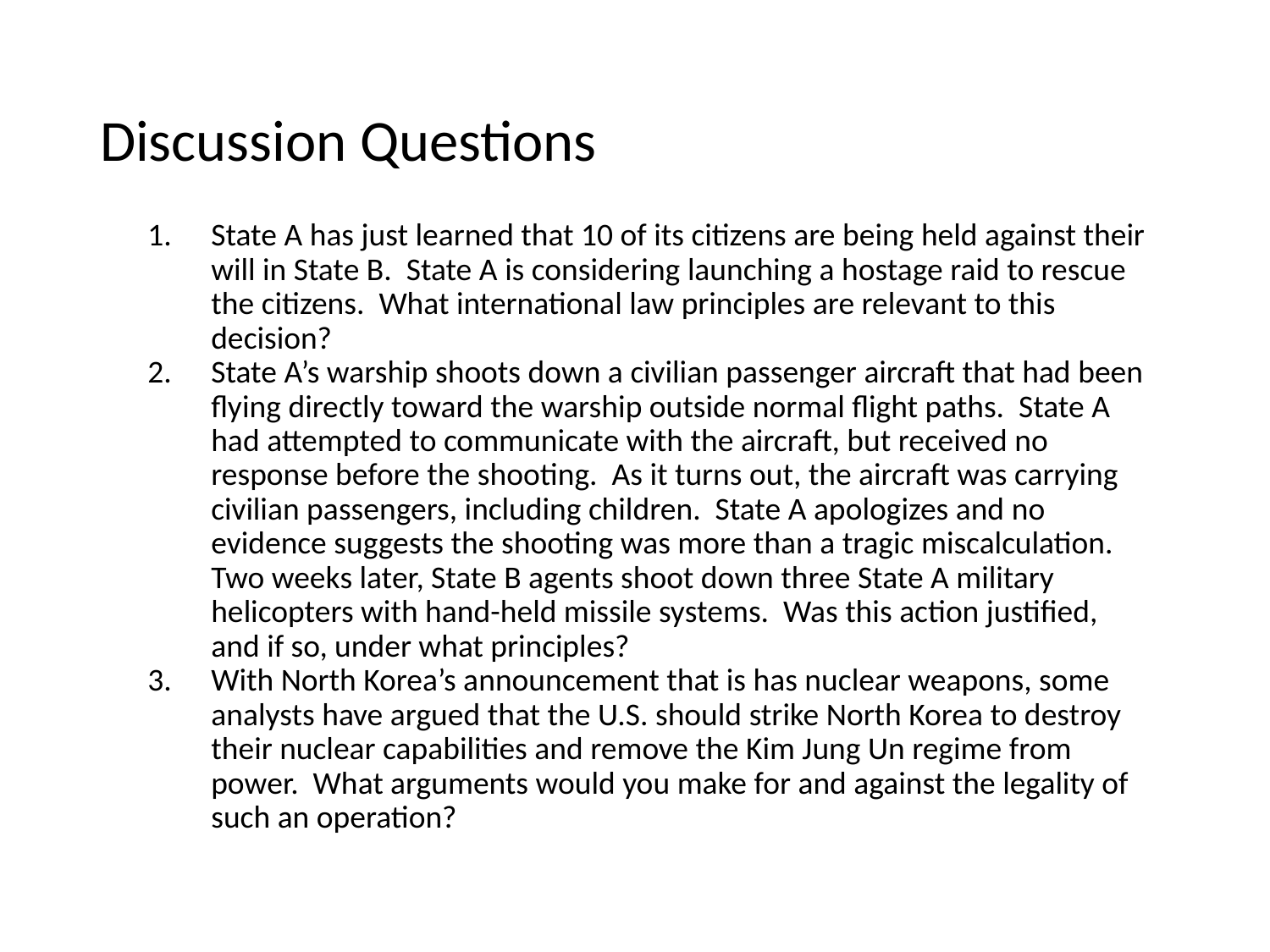

# Discussion Questions
State A has just learned that 10 of its citizens are being held against their will in State B.  State A is considering launching a hostage raid to rescue the citizens.  What international law principles are relevant to this decision?
State A’s warship shoots down a civilian passenger aircraft that had been flying directly toward the warship outside normal flight paths.  State A had attempted to communicate with the aircraft, but received no response before the shooting.  As it turns out, the aircraft was carrying civilian passengers, including children.  State A apologizes and no evidence suggests the shooting was more than a tragic miscalculation.  Two weeks later, State B agents shoot down three State A military helicopters with hand-held missile systems.  Was this action justified, and if so, under what principles?
With North Korea’s announcement that is has nuclear weapons, some analysts have argued that the U.S. should strike North Korea to destroy their nuclear capabilities and remove the Kim Jung Un regime from power.  What arguments would you make for and against the legality of such an operation?